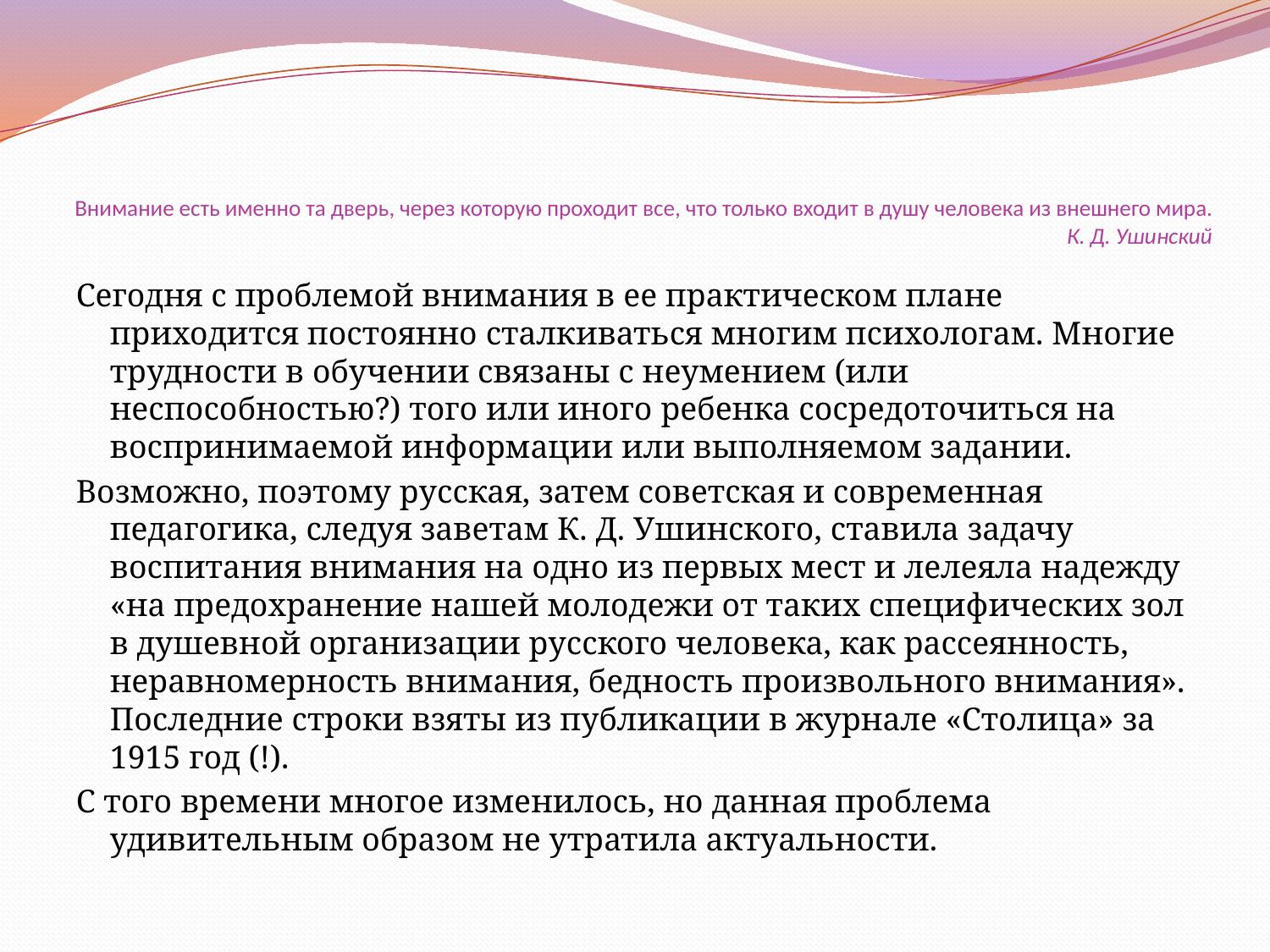

# Внимание есть именно та дверь, через которую проходит все, что только входит в душу человека из внешнего мира. К. Д. Ушинский
Сегодня с проблемой внимания в ее практическом плане приходится постоянно сталкиваться многим психологам. Многие трудности в обучении связаны с неумением (или неспособностью?) того или иного ребенка сосредоточиться на воспринимаемой информации или выполняемом задании.
Возможно, поэтому русская, затем советская и современная педагогика, следуя заветам К. Д. Ушинского, ставила задачу воспитания внимания на одно из первых мест и лелеяла надежду «на предохранение нашей молодежи от таких специфических зол в душевной организации русского человека, как рассеянность, неравномерность внимания, бедность произвольного внимания». Последние строки взяты из публикации в журнале «Столица» за 1915 год (!).
С того времени многое изменилось, но данная проблема удивительным образом не утратила актуальности.